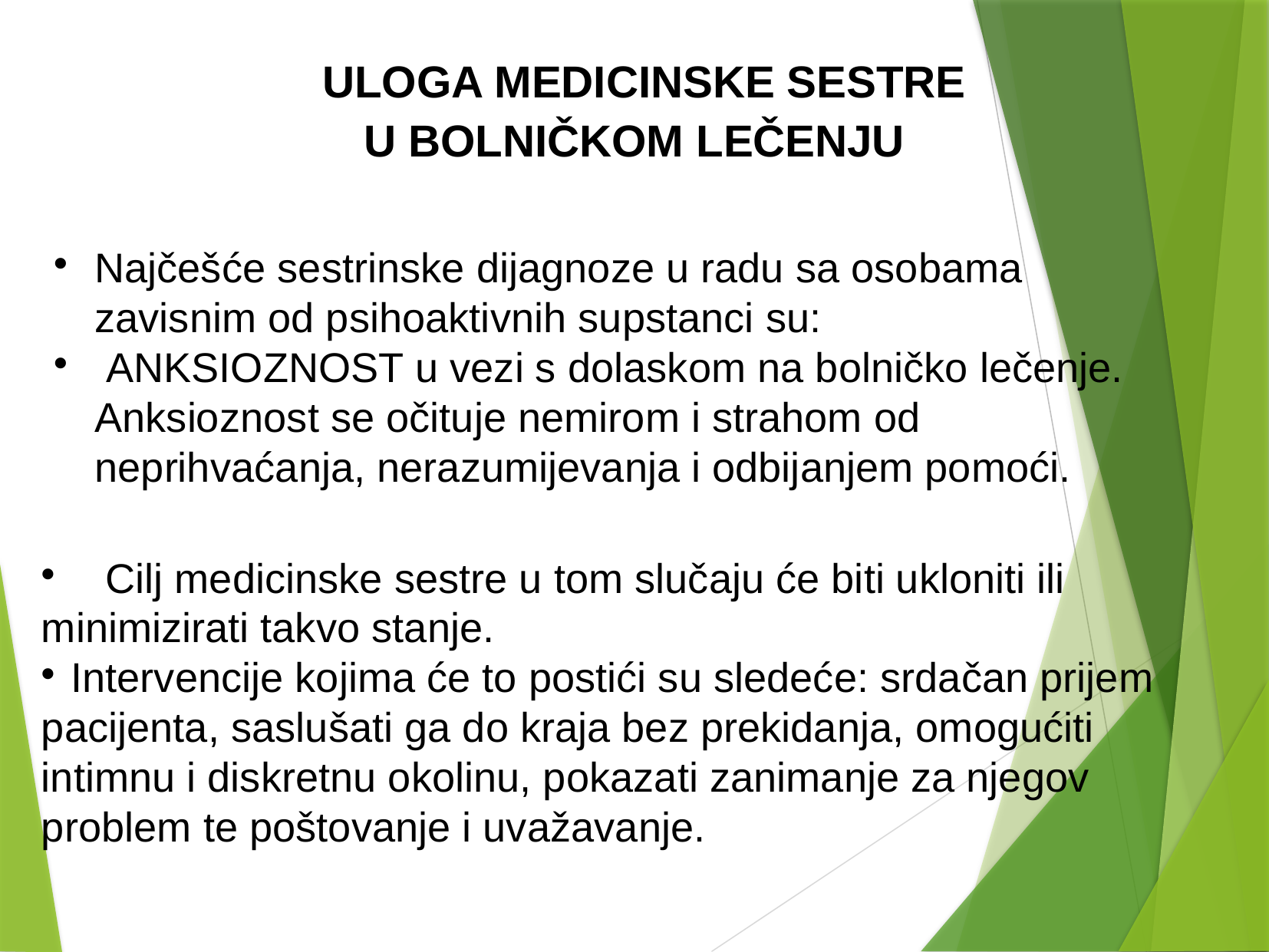

ULOGA MEDICINSKE SESTRE U BOLNIČKOM LEČENJU
Najčešće sestrinske dijagnoze u radu sa osobama zavisnim od psihoaktivnih supstanci su:
 ANKSIOZNOST u vezi s dolaskom na bolničko lečenje. Anksioznost se očituje nemirom i strahom od neprihvaćanja, nerazumijevanja i odbijanjem pomoći.

    Cilj medicinske sestre u tom slučaju će biti ukloniti ili minimizirati takvo stanje.
 Intervencije kojima će to postići su sledeće: srdačan prijem pacijenta, saslušati ga do kraja bez prekidanja, omogućiti intimnu i diskretnu okolinu, pokazati zanimanje za njegov problem te poštovanje i uvažavanje.